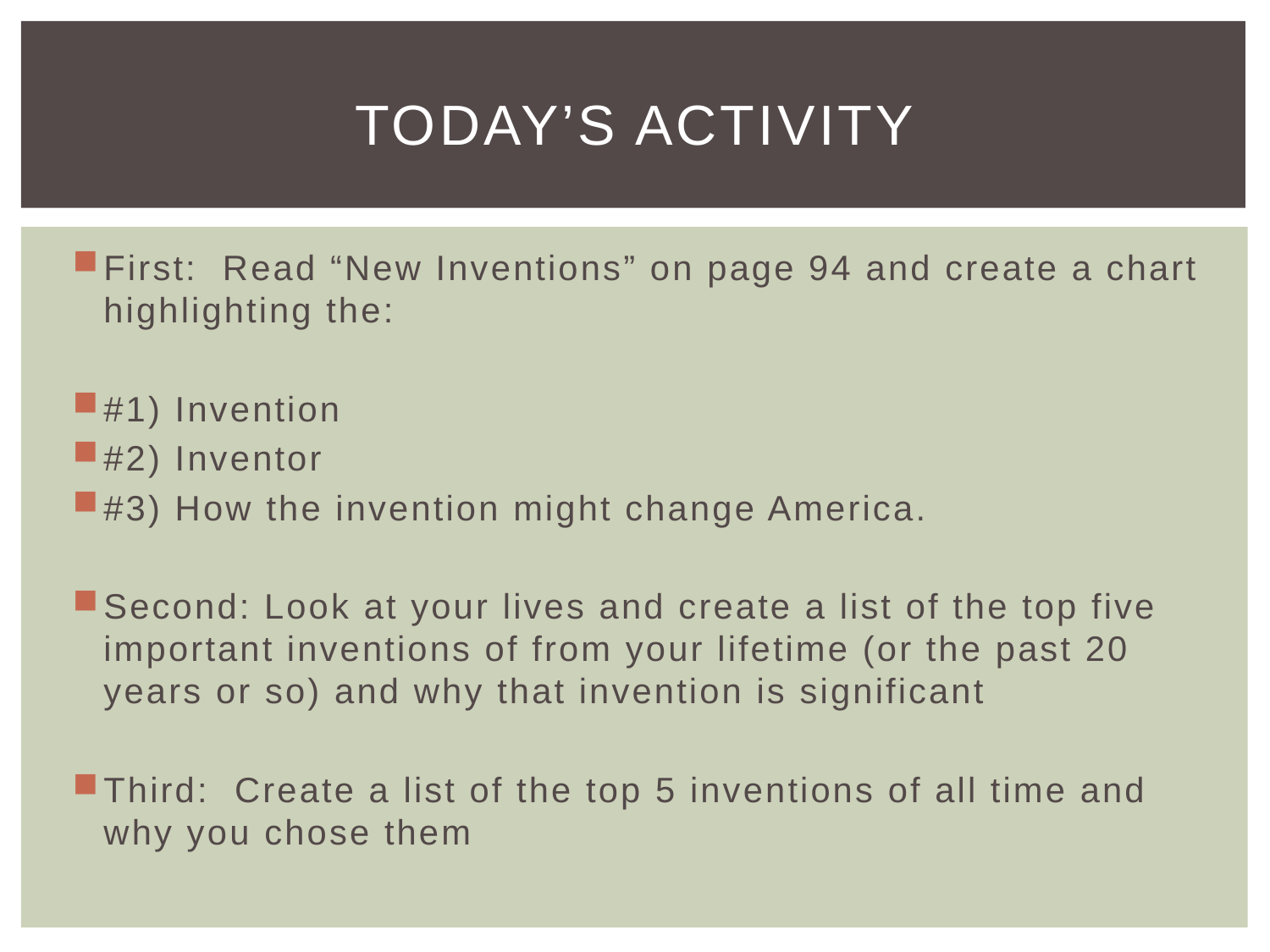

# Today’s Activity
First:  Read “New Inventions” on page 94 and create a chart highlighting the:

#1) Invention
#2) Inventor
#3) How the invention might change America.

Second: Look at your lives and create a list of the top five important inventions of from your lifetime (or the past 20 years or so) and why that invention is significant

Third:  Create a list of the top 5 inventions of all time and why you chose them